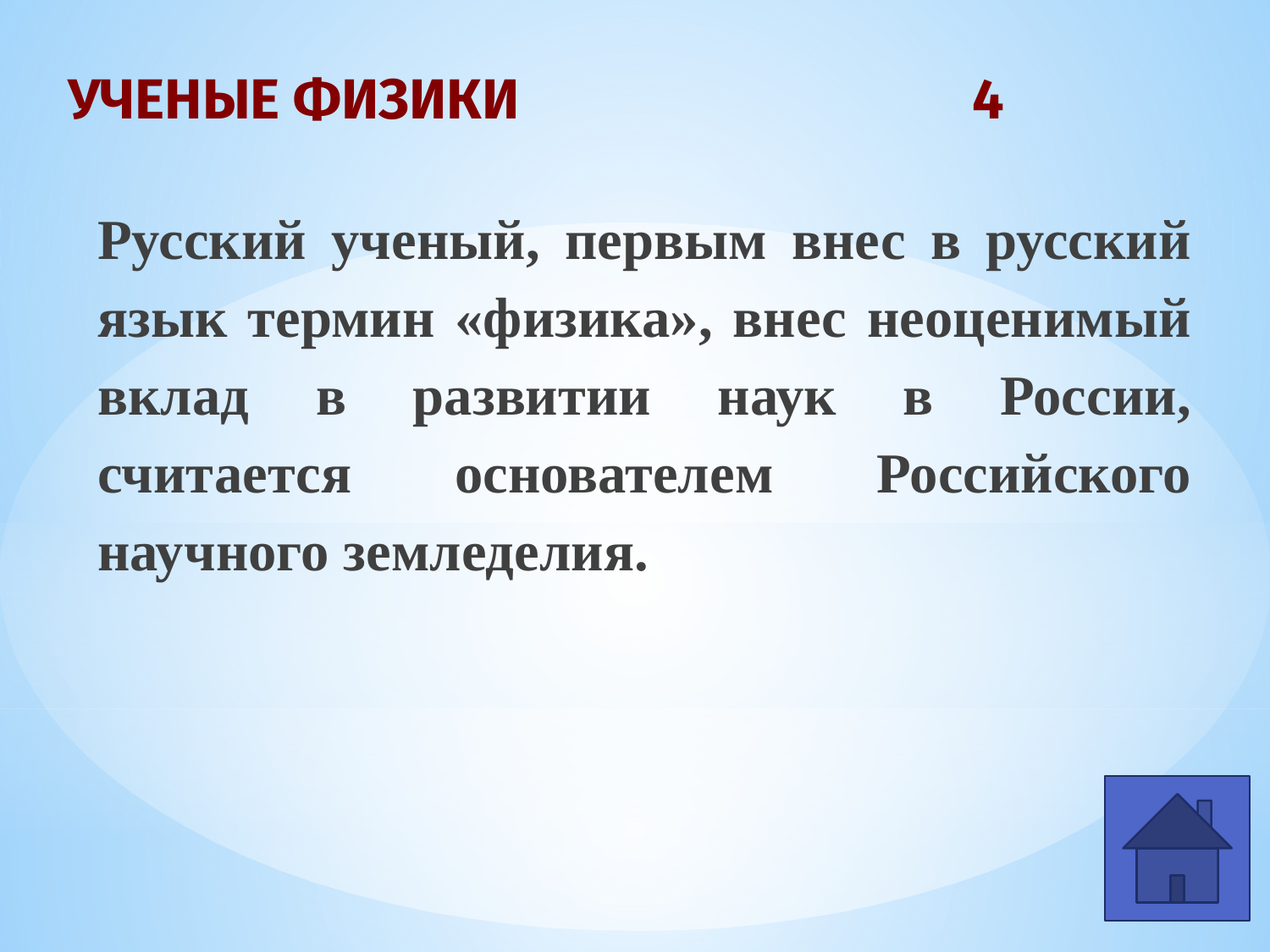

# УЧЕНЫЕ ФИЗИКИ                                  4
Русский ученый, первым внес в русский язык термин «физика», внес неоценимый вклад в развитии наук в России, считается основателем Российского научного земледелия.